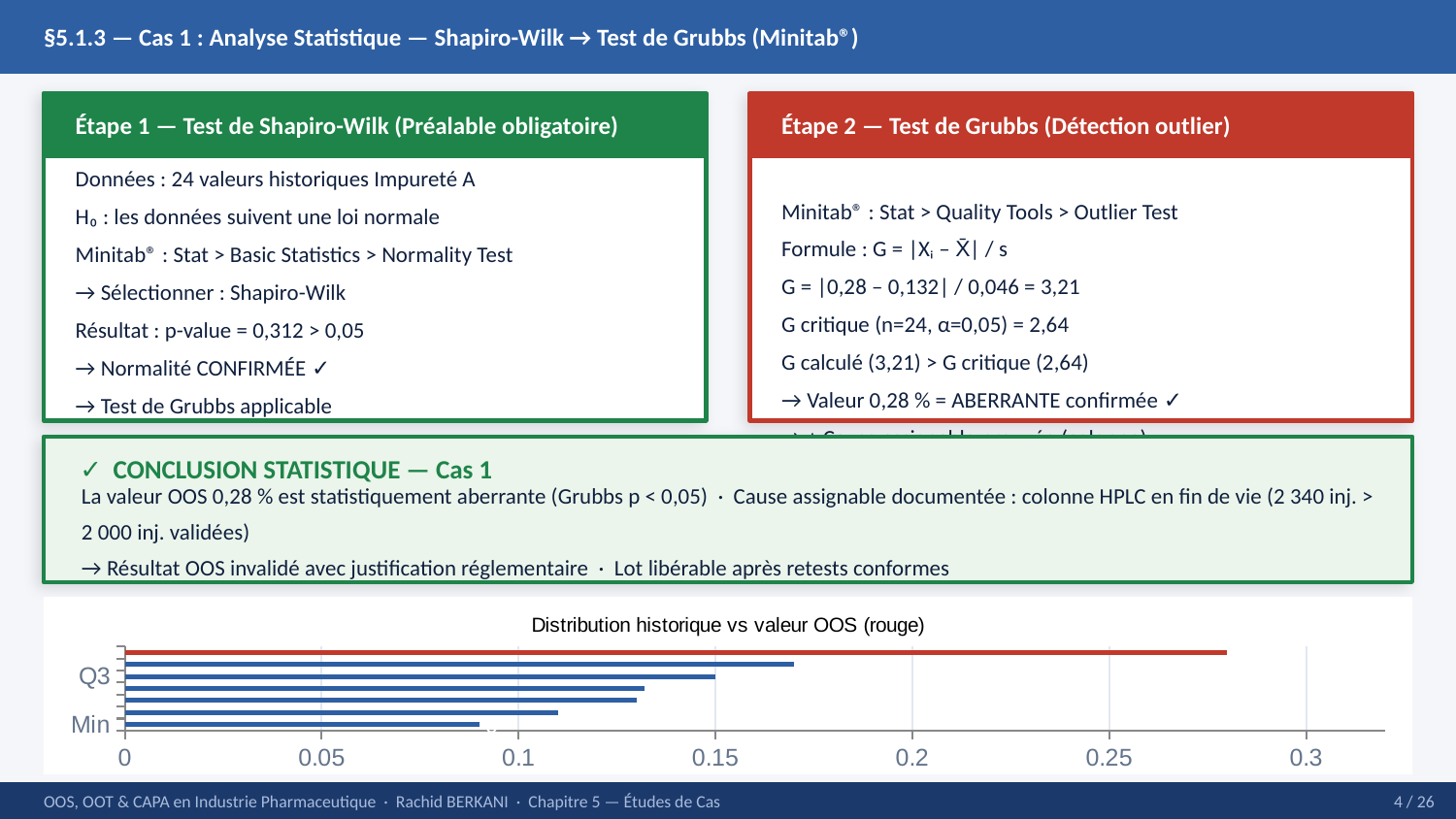

§5.1.3 — Cas 1 : Analyse Statistique — Shapiro-Wilk → Test de Grubbs (Minitab®)

Étape 1 — Test de Shapiro-Wilk (Préalable obligatoire)

Étape 2 — Test de Grubbs (Détection outlier)
Données : 24 valeurs historiques Impureté A
H₀ : les données suivent une loi normale
Minitab® : Stat > Basic Statistics > Normality Test
→ Sélectionner : Shapiro-Wilk
Résultat : p-value = 0,312 > 0,05
→ Normalité CONFIRMÉE ✓
→ Test de Grubbs applicable

Minitab® : Stat > Quality Tools > Outlier Test
Formule : G = |Xᵢ – X̄| / s
G = |0,28 – 0,132| / 0,046 = 3,21
G critique (n=24, α=0,05) = 2,64
G calculé (3,21) > G critique (2,64)
→ Valeur 0,28 % = ABERRANTE confirmée ✓
→ + Cause assignable prouvée (colonne)

✓  CONCLUSION STATISTIQUE — Cas 1
La valeur OOS 0,28 % est statistiquement aberrante (Grubbs p < 0,05)  ·  Cause assignable documentée : colonne HPLC en fin de vie (2 340 inj. > 2 000 inj. validées)
→ Résultat OOS invalidé avec justification réglementaire  ·  Lot libérable après retests conformes

### Chart: Distribution historique vs valeur OOS (rouge)

| Category | Impureté A (%) |
|---|---|
| Min | 0.09 |
| Q1 | 0.11 |
| Médiane | 0.13 |
| Moyenne | 0.132 |
| Q3 | 0.15 |
| Max | 0.17 |
| OOS | 0.28 |
OOS, OOT & CAPA en Industrie Pharmaceutique  ·  Rachid BERKANI  ·  Chapitre 5 — Études de Cas
4 / 26